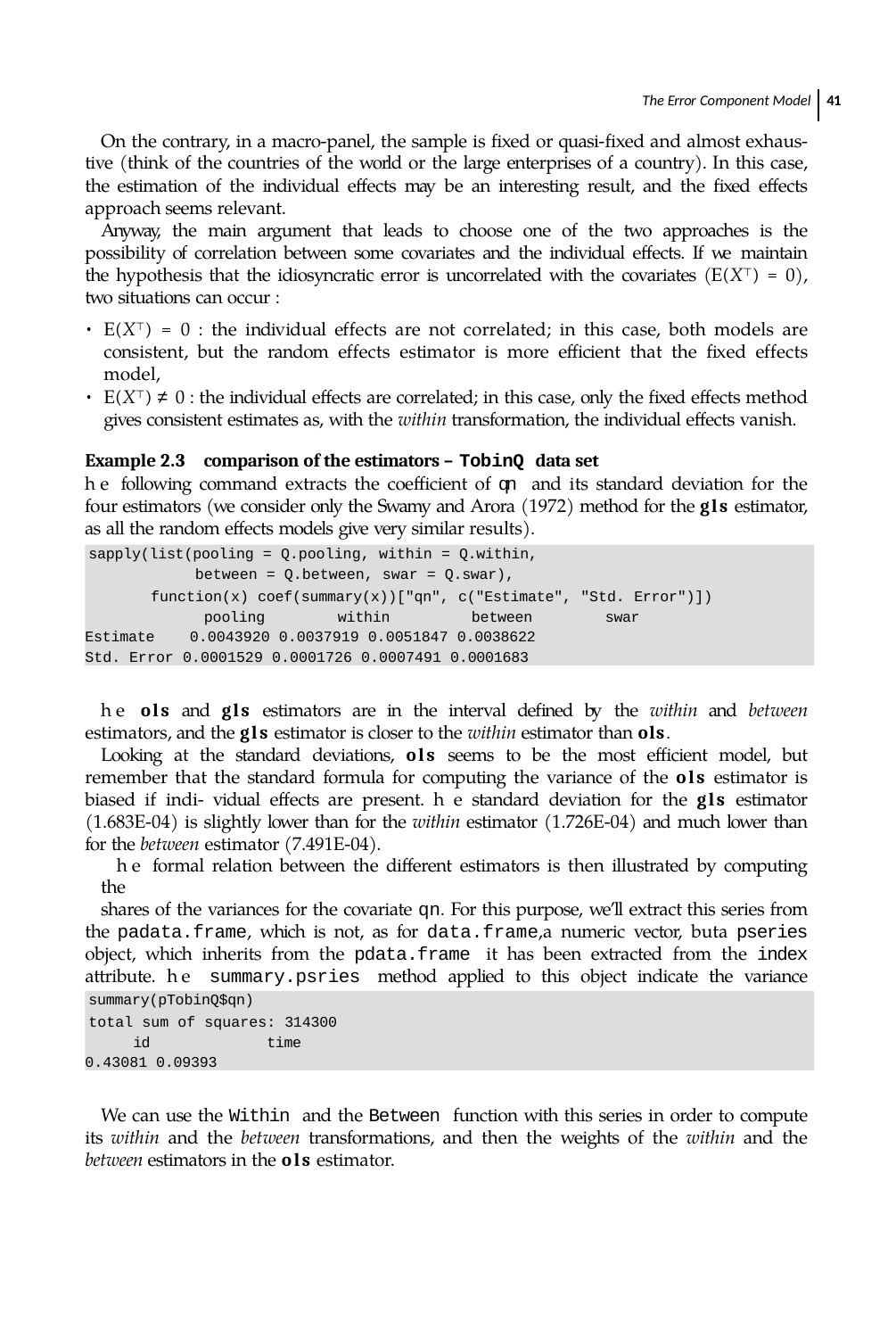

The Error Component Model  41

On the contrary, in a macro-panel, the sample is ﬁxed or quasi-ﬁxed and almost exhaus- tive (think of the countries of the world or the large enterprises of a country). In this case, the estimation of the individual effects may be an interesting result, and the ﬁxed effects approach seems relevant.
Anyway, the main argument that leads to choose one of the two approaches is the possibility of correlation between some covariates and the individual effects. If we maintain the hypothesis that the idiosyncratic error is uncorrelated with the covariates (E(X⊤) = 0), two situations can occur :
E(X⊤) = 0 : the individual effects are not correlated; in this case, both models are consistent, but the random effects estimator is more eﬃcient that the ﬁxed effects model,
E(X⊤) ≠ 0 : the individual effects are correlated; in this case, only the ﬁxed effects method gives consistent estimates as, with the within transformation, the individual effects vanish.

Example 2.3  comparison of the estimators – TobinQ data set
he following command extracts the coeﬃcient of qn and its standard deviation for the four estimators (we consider only the Swamy and Arora (1972) method for the gls estimator, as all the random effects models give very similar results).

sapply(list(pooling = Q.pooling, within = Q.within,
between = Q.between, swar = Q.swar),
function(x) coef(summary(x))["qn", c("Estimate", "Std. Error")]) pooling	within	between	swar
Estimate	0.0043920 0.0037919 0.0051847 0.0038622
Std. Error 0.0001529 0.0001726 0.0007491 0.0001683
he ols and gls estimators are in the interval deﬁned by the within and between estimators, and the gls estimator is closer to the within estimator than ols.
Looking at the standard deviations, ols seems to be the most eﬃcient model, but remember that the standard formula for computing the variance of the ols estimator is biased if indi- vidual effects are present. he standard deviation for the gls estimator (1.683E-04) is slightly lower than for the within estimator (1.726E-04) and much lower than for the between estimator (7.491E-04).
he formal relation between the different estimators is then illustrated by computing the
shares of the variances for the covariate qn. For this purpose, we’ll extract this series from the padata.frame, which is not, as for data.frame,a numeric vector, buta pseries object, which inherits from the pdata.frame it has been extracted from the index attribute. he summary.psries method applied to this object indicate the variance structure of the series:
summary(pTobinQ$qn)
total sum of squares: 314300 id	time
0.43081 0.09393
We can use the Within and the Between function with this series in order to compute its within and the between transformations, and then the weights of the within and the between estimators in the ols estimator.